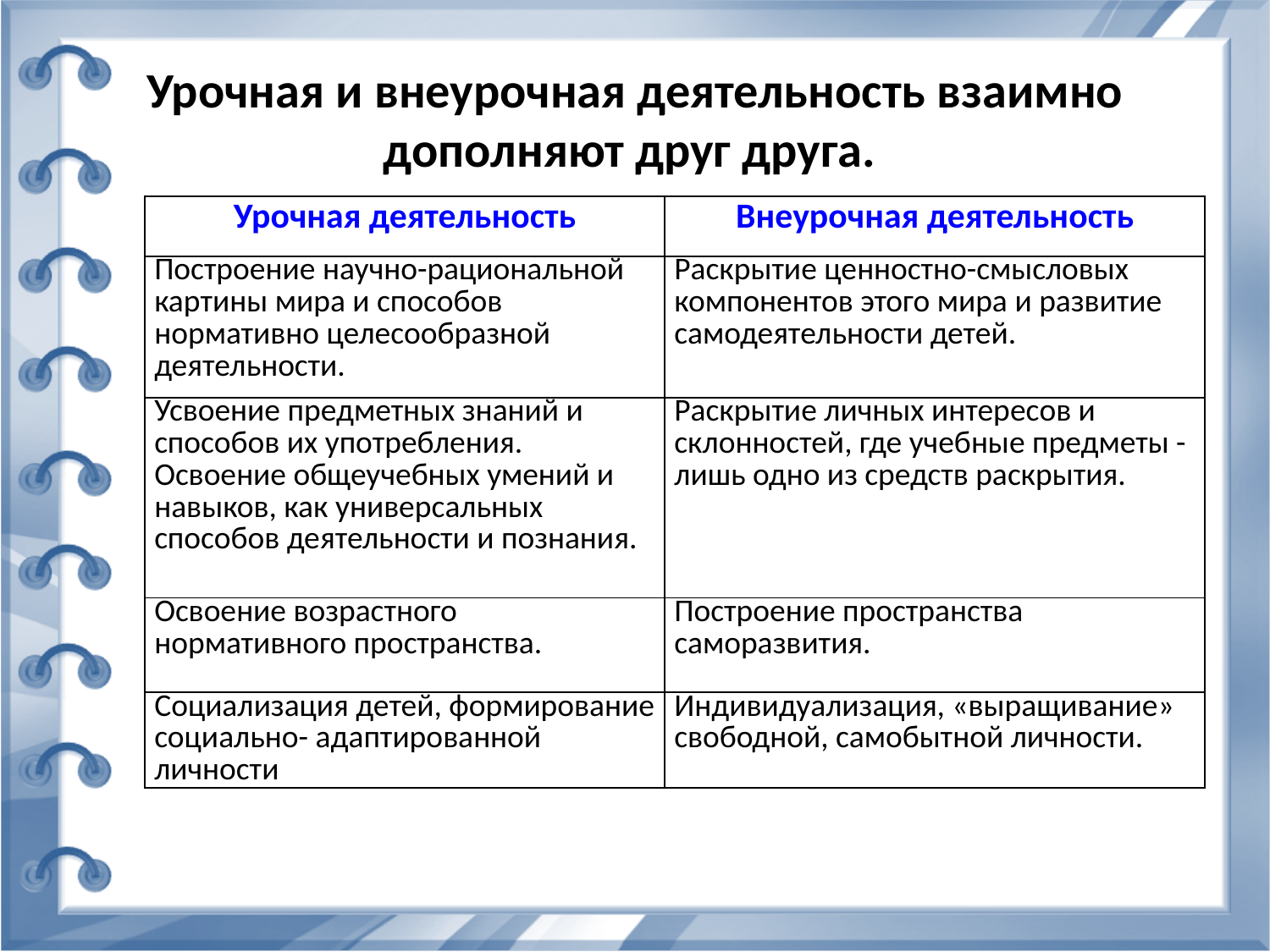

# Урочная и внеурочная деятельность взаимно дополняют друг друга.
| Урочная деятельность | Внеурочная деятельность |
| --- | --- |
| Построение научно-рациональной картины мира и способов нормативно целесообразной деятельности. | Раскрытие ценностно-смысловых компонентов этого мира и развитие самодеятельности детей. |
| Усвоение предметных знаний и способов их употребления. Освоение общеучебных умений и навыков, как универсальных способов деятельности и познания. | Раскрытие личных интересов и склонностей, где учебные предметы -лишь одно из средств раскрытия. |
| Освоение возрастного нормативного пространства. | Построение пространства саморазвития. |
| Социализация детей, формирование социально- адаптированной личности | Индивидуализация, «выращивание» свободной, самобытной личности. |